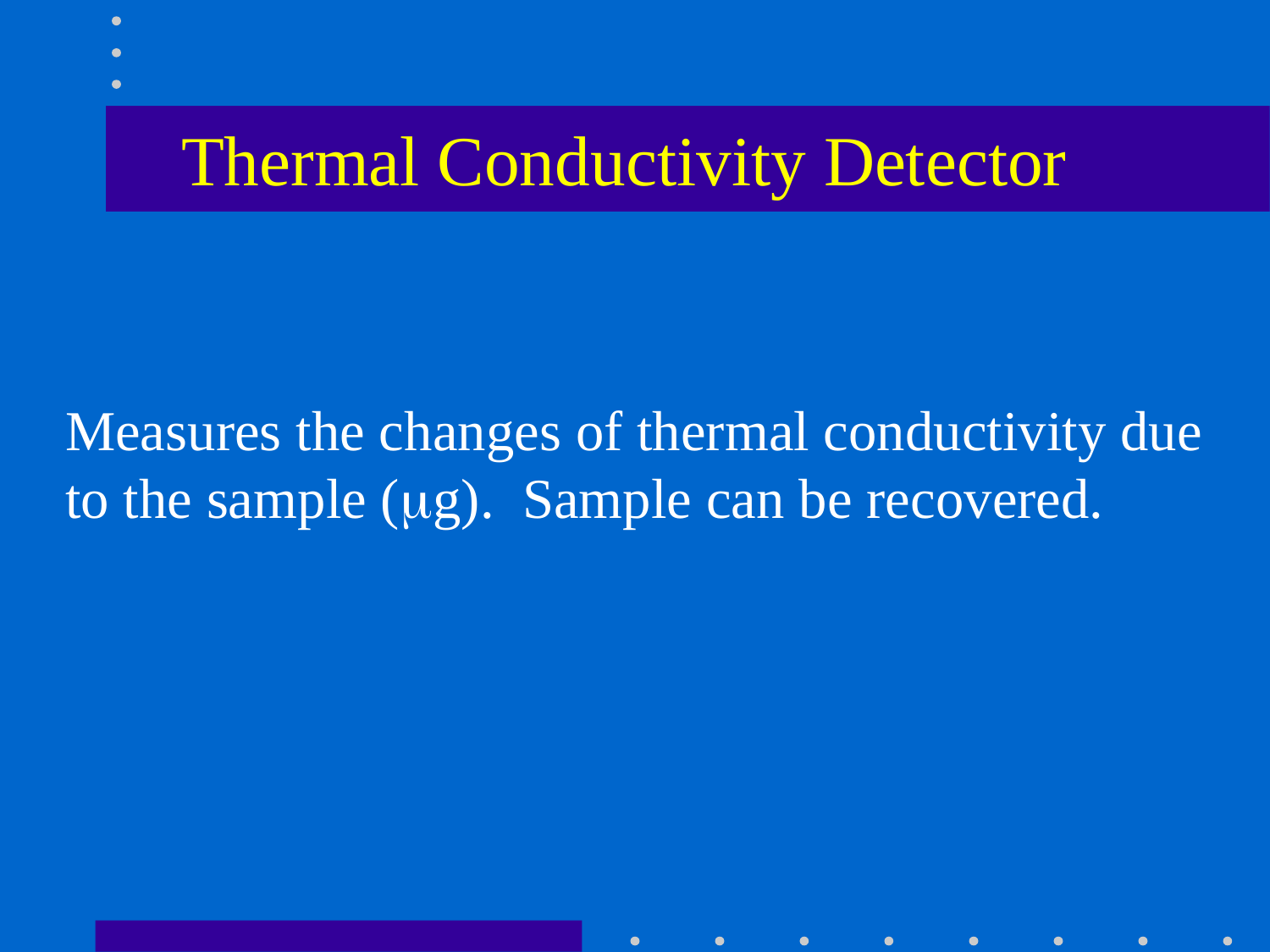

# Thermal Conductivity Detector

Measures the changes of thermal conductivity due to the sample (μg).  Sample can be recovered.